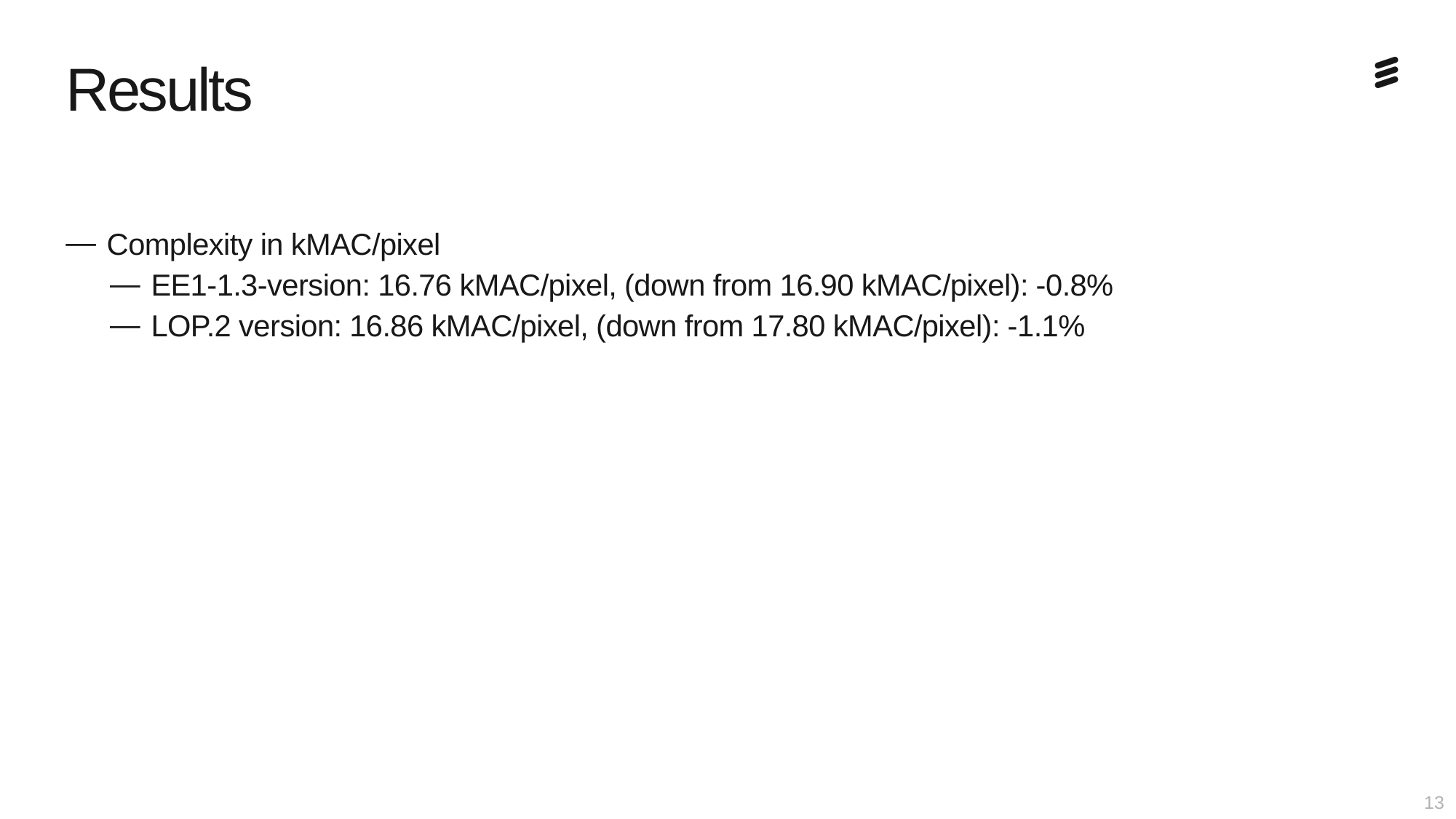

# Results
Complexity in kMAC/pixel
EE1-1.3-version: 16.76 kMAC/pixel, (down from 16.90 kMAC/pixel): -0.8%
LOP.2 version: 16.86 kMAC/pixel, (down from 17.80 kMAC/pixel): -1.1%
13